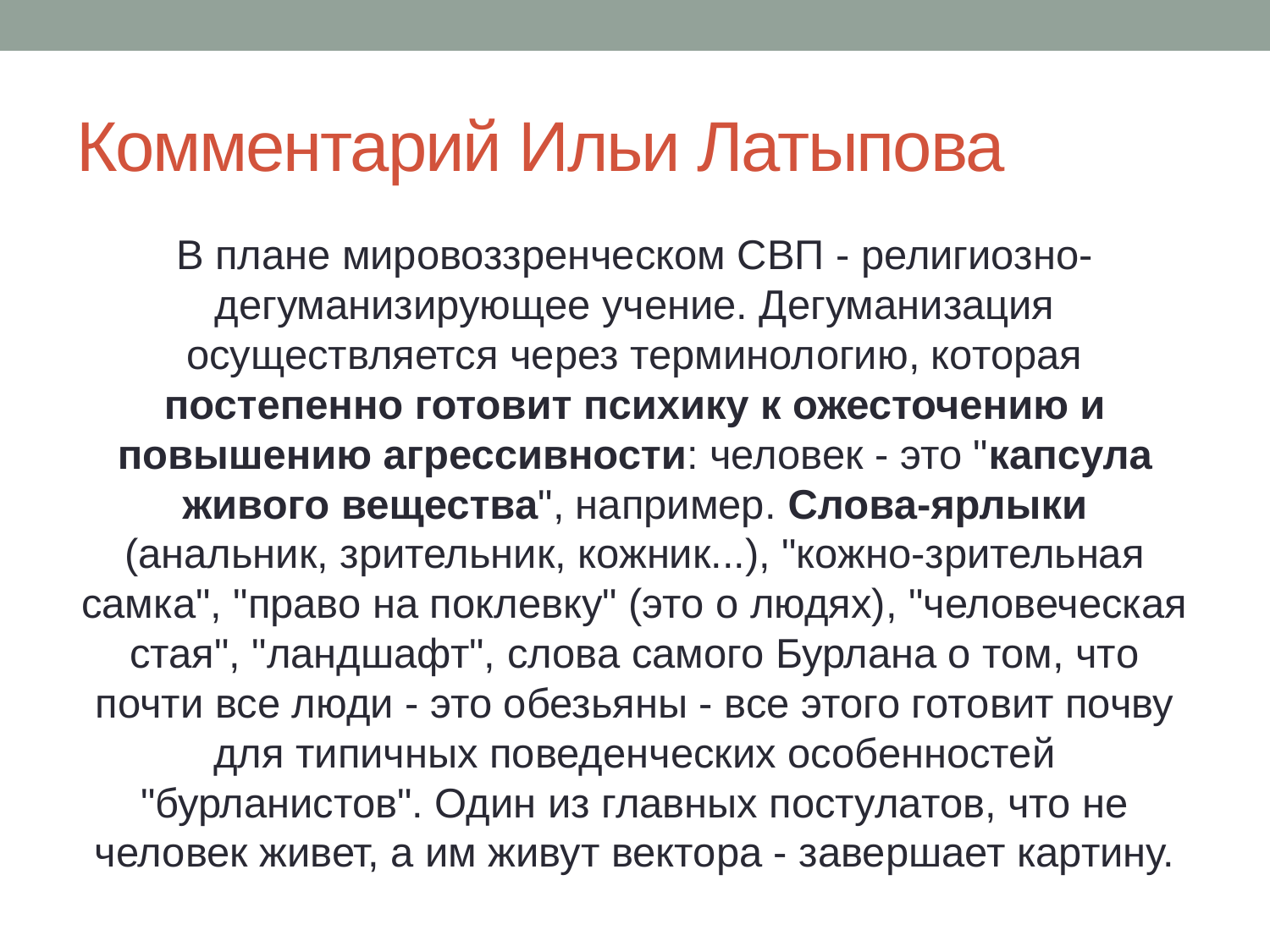

# Комментарий Ильи Латыпова
В плане мировоззренческом СВП - религиозно-дегуманизирующее учение. Дегуманизация осуществляется через терминологию, которая постепенно готовит психику к ожесточению и повышению агрессивности: человек - это "капсула живого вещества", например. Слова-ярлыки (анальник, зрительник, кожник...), "кожно-зрительная самка", "право на поклевку" (это о людях), "человеческая стая", "ландшафт", слова самого Бурлана о том, что почти все люди - это обезьяны - все этого готовит почву для типичных поведенческих особенностей "бурланистов". Один из главных постулатов, что не человек живет, а им живут вектора - завершает картину.